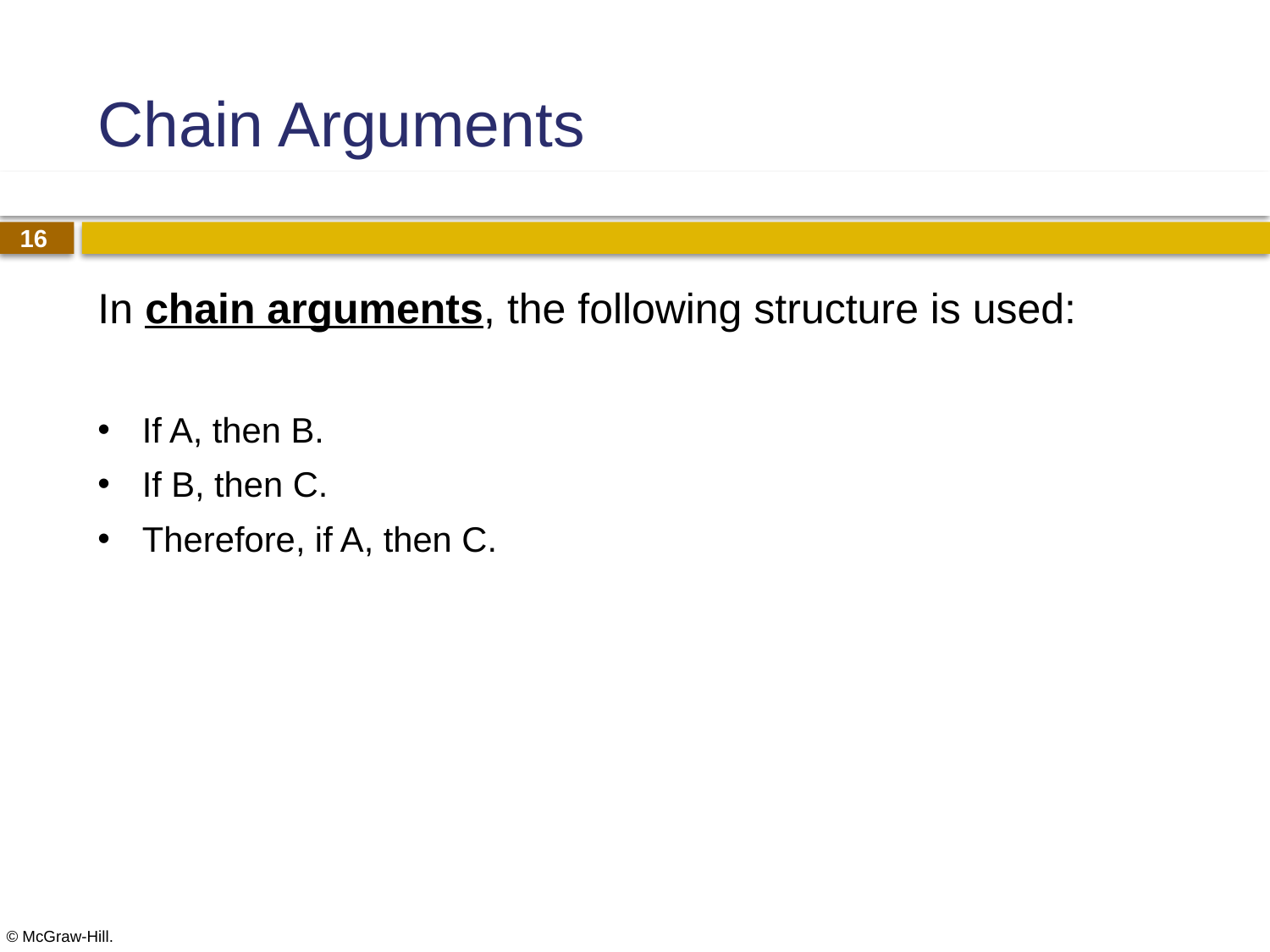

# Chain Arguments
In chain arguments, the following structure is used:

If A, then B.
If B, then C.
Therefore, if A, then C.